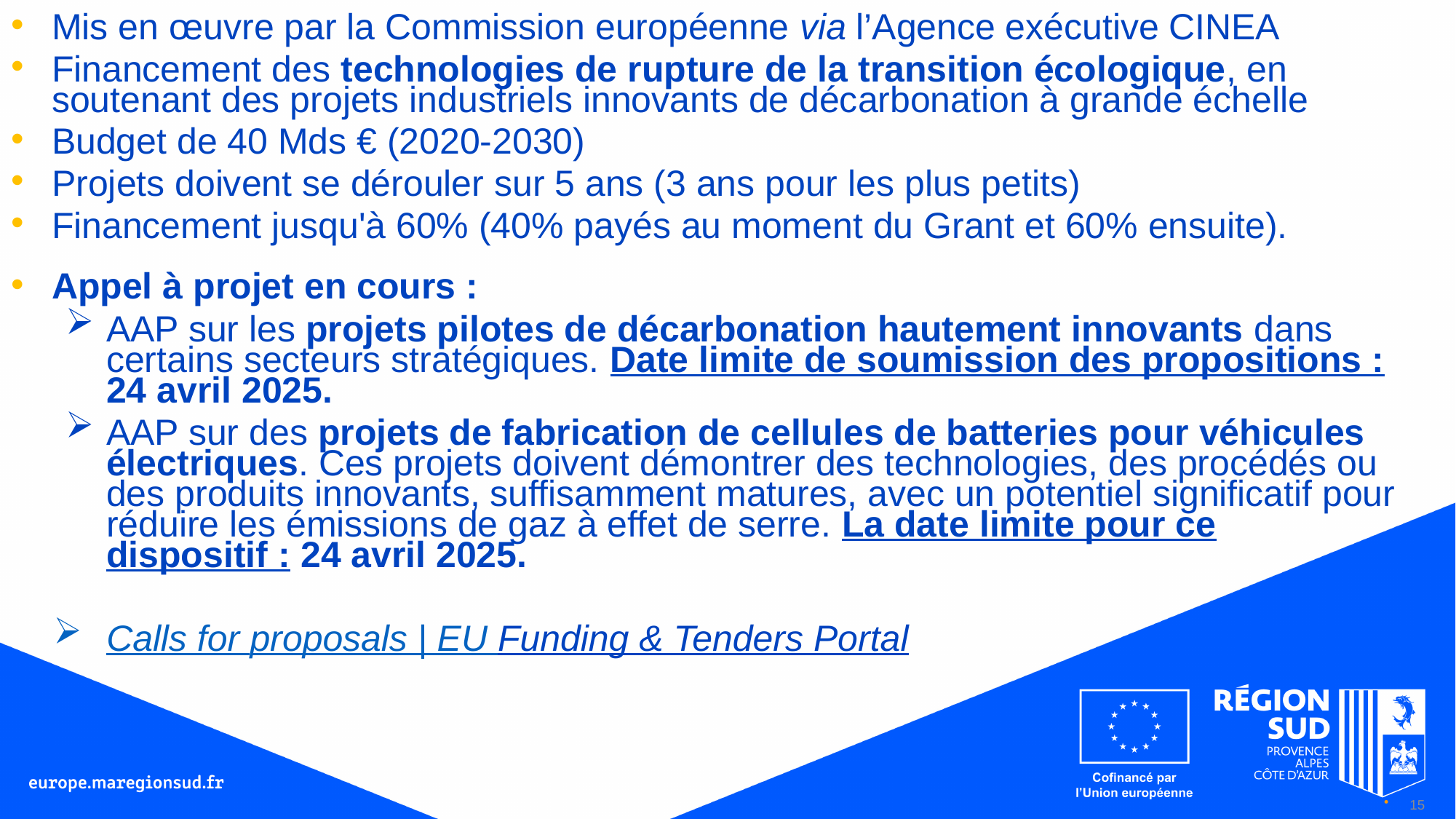

Mis en œuvre par la Commission européenne via l’Agence exécutive CINEA
Financement des technologies de rupture de la transition écologique, en soutenant des projets industriels innovants de décarbonation à grande échelle
Budget de 40 Mds € (2020-2030)
Projets doivent se dérouler sur 5 ans (3 ans pour les plus petits)
Financement jusqu'à 60% (40% payés au moment du Grant et 60% ensuite).
Appel à projet en cours :
AAP sur les projets pilotes de décarbonation hautement innovants dans certains secteurs stratégiques. Date limite de soumission des propositions : 24 avril 2025.
AAP sur des projets de fabrication de cellules de batteries pour véhicules électriques. Ces projets doivent démontrer des technologies, des procédés ou des produits innovants, suffisamment matures, avec un potentiel significatif pour réduire les émissions de gaz à effet de serre. La date limite pour ce dispositif : 24 avril 2025.

Calls for proposals | EU Funding & Tenders Portal
15